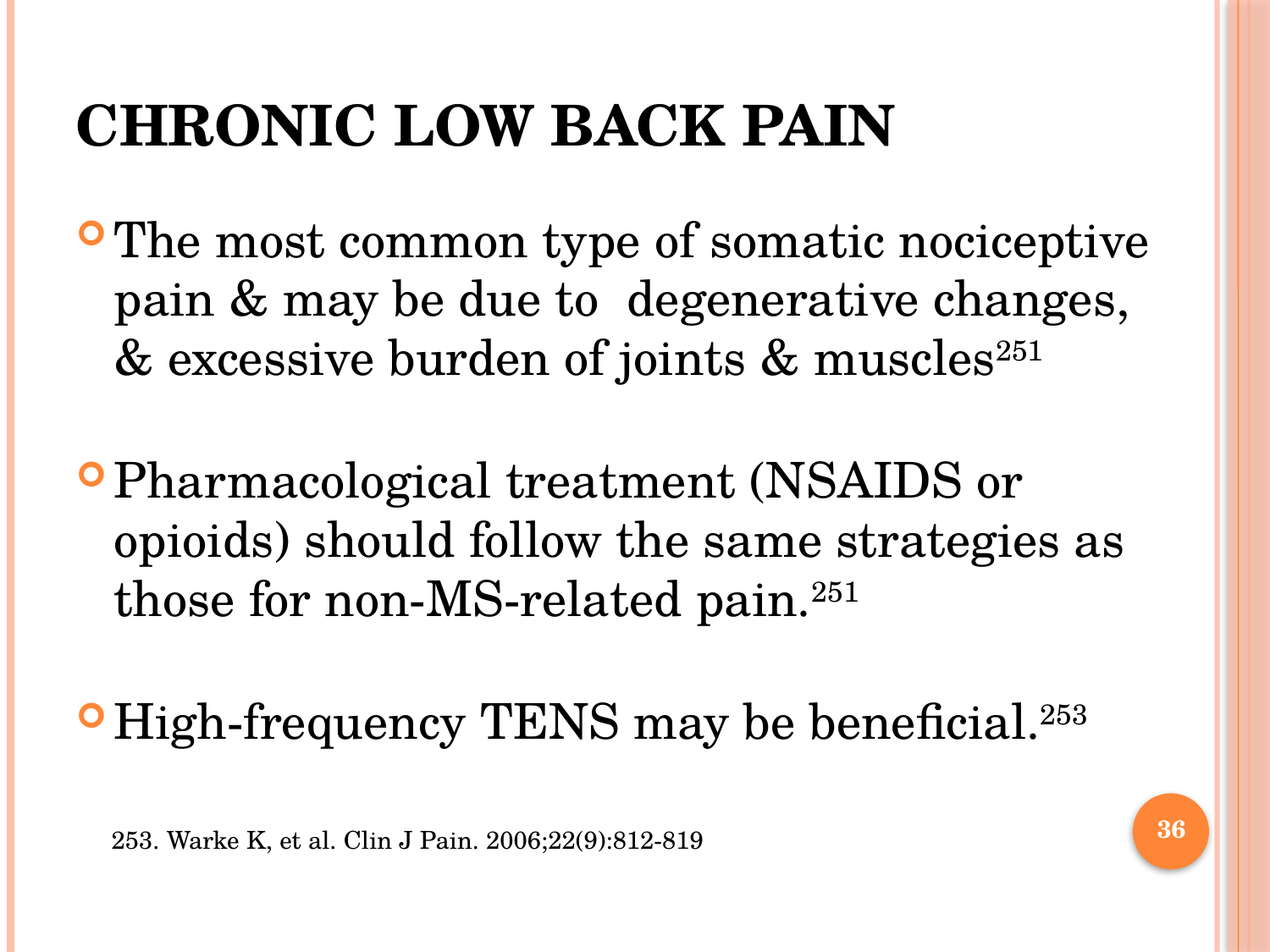

# Chronic low back pain
The most common type of somatic nociceptive pain & may be due to  degenerative changes, & excessive burden of joints & muscles251

Pharmacological treatment (NSAIDS or opioids) should follow the same strategies as those for non-MS-related pain.251

High-frequency TENS may be beneficial.253

   253. Warke K, et al. Clin J Pain. 2006;22(9):812-819
36